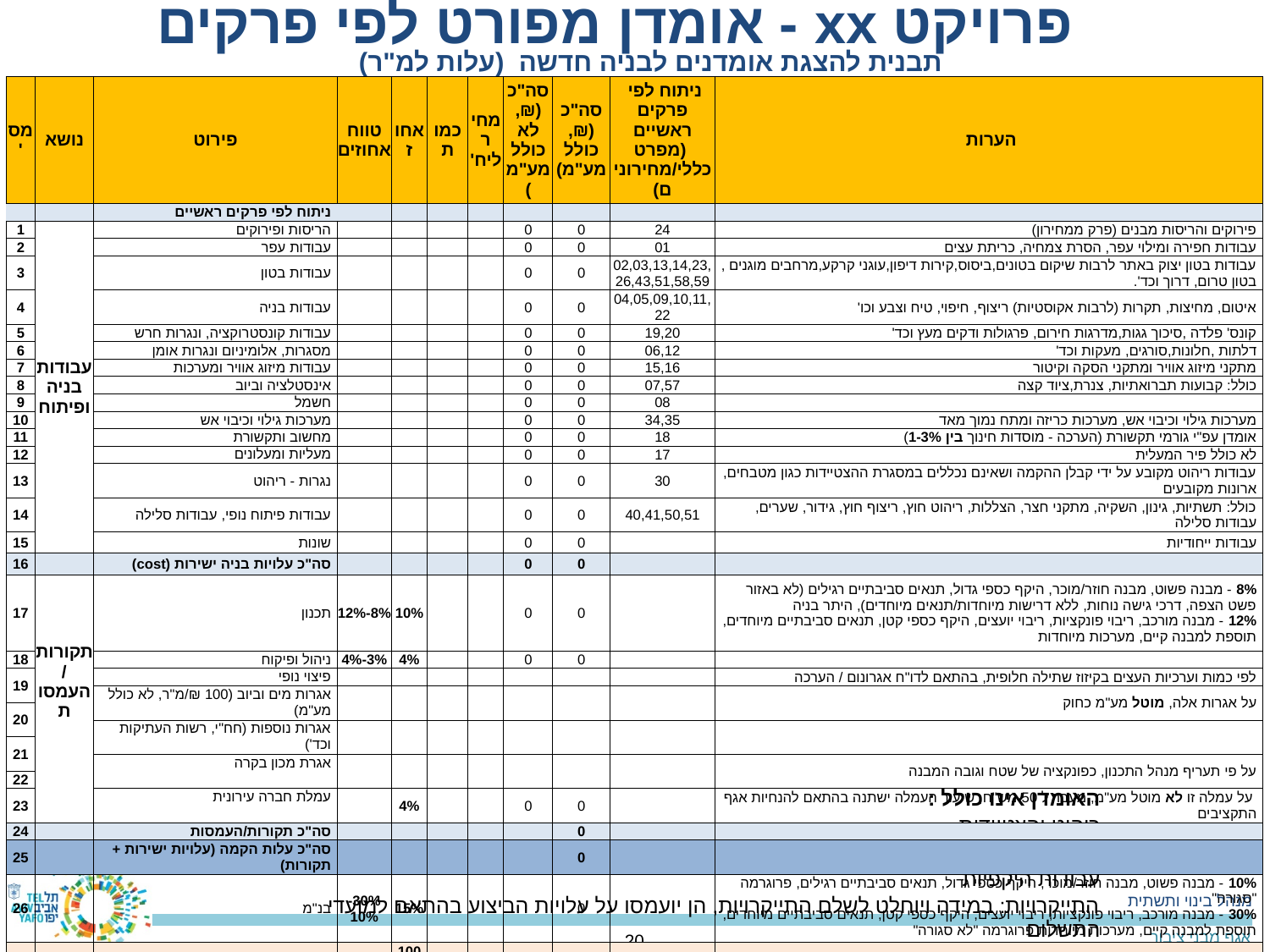

פרויקט xx - אומדן מפורט לפי פרקים
תבנית להצגת אומדנים לבניה חדשה  (עלות למ"ר)
| מס' | נושא | פירוט | טווח אחוזים | אחוז | כמות | מחיר ליח' | סה"כ (₪, לא כולל מע"מ) | סה"כ (₪, כולל מע"מ) | ניתוח לפי פרקים ראשיים (מפרט כללי/מחירונים) | הערות |
| --- | --- | --- | --- | --- | --- | --- | --- | --- | --- | --- |
|  |  | ניתוח לפי פרקים ראשיים |  |  |  |  |  |  |  |  |
| 1 | עבודות בניה ופיתוח | הריסות ופירוקים |  |  |  |  | 0 | 0 | 24 | פירוקים והריסות מבנים (פרק ממחירון) |
| 2 |  | עבודות עפר |  |  |  |  | 0 | 0 | 01 | עבודות חפירה ומילוי עפר, הסרת צמחיה, כריתת עצים |
| 3 |  | עבודות בטון |  |  |  |  | 0 | 0 | 02,03,13,14,23,26,43,51,58,59 | עבודות בטון יצוק באתר לרבות שיקום בטונים,ביסוס,קירות דיפון,עוגני קרקע,מרחבים מוגנים ,בטון טרום, דרוך וכד'. |
| 4 |  | עבודות בניה |  |  |  |  | 0 | 0 | 04,05,09,10,11,22 | איטום, מחיצות, תקרות (לרבות אקוסטיות) ריצוף, חיפוי, טיח וצבע וכו' |
| 5 |  | עבודות קונסטרוקציה, ונגרות חרש |  |  |  |  | 0 | 0 | 19,20 | קונס' פלדה ,סיכוך גגות,מדרגות חירום, פרגולות ודקים מעץ וכד' |
| 6 |  | מסגרות, אלומיניום ונגרות אומן |  |  |  |  | 0 | 0 | 06,12 | דלתות ,חלונות,סורגים, מעקות וכד' |
| 7 |  | עבודות מיזוג אוויר ומערכות |  |  |  |  | 0 | 0 | 15,16 | מתקני מיזוג אוויר ומתקני הסקה וקיטור |
| 8 |  | אינסטלציה וביוב |  |  |  |  | 0 | 0 | 07,57 | כולל: קבועות תברואתיות, צנרת,ציוד קצה |
| 9 |  | חשמל |  |  |  |  | 0 | 0 | 08 |  |
| 10 |  | מערכות גילוי וכיבוי אש |  |  |  |  | 0 | 0 | 34,35 | מערכות גילוי וכיבוי אש, מערכות כריזה ומתח נמוך מאד |
| 11 |  | מחשוב ותקשורת |  |  |  |  | 0 | 0 | 18 | אומדן עפ"י גורמי תקשורת (הערכה - מוסדות חינוך בין 1-3%) |
| 12 |  | מעליות ומעלונים |  |  |  |  | 0 | 0 | 17 | לא כולל פיר המעלית |
| 13 |  | נגרות - ריהוט |  |  |  |  | 0 | 0 | 30 | עבודות ריהוט מקובע על ידי קבלן ההקמה ושאינם נכללים במסגרת ההצטיידות כגון מטבחים, ארונות מקובעים |
| 14 |  | עבודות פיתוח נופי, עבודות סלילה |  |  |  |  | 0 | 0 | 40,41,50,51 | כולל: תשתיות, גינון, השקיה, מתקני חצר, הצללות, ריהוט חוץ, ריצוף חוץ, גידור, שערים, עבודות סלילה |
| 15 |  | שונות |  |  |  |  | 0 | 0 |  | עבודות ייחודיות |
| 16 |  | סה"כ עלויות בניה ישירות (cost) |  |  |  |  | 0 | 0 |  |  |
| 17 | תקורות/ העמסות | תכנון | 8%-12% | 10% |  |  | 0 | 0 |  | 8% - מבנה פשוט, מבנה חוזר/מוכר, היקף כספי גדול, תנאים סביבתיים רגילים (לא באזור פשט הצפה, דרכי גישה נוחות, ללא דרישות מיוחדות/תנאים מיוחדים), היתר בניה 12% - מבנה מורכב, ריבוי פונקציות, ריבוי יועצים, היקף כספי קטן, תנאים סביבתיים מיוחדים, תוספת למבנה קיים, מערכות מיוחדות |
| 18 |  | ניהול ופיקוח | 3%-4% | 4% |  |  | 0 | 0 |  |  |
| 19 |  | פיצוי נופי |  |  |  |  |  |  |  | לפי כמות וערכיות העצים בקיזוז שתילה חלופית, בהתאם לדו"ח אגרונום / הערכה |
|  |  | אגרות מים וביוב (100 ₪/מ"ר, לא כולל מע"מ) |  |  |  |  |  |  |  | על אגרות אלה, מוטל מע"מ כחוק |
| 20 |  |  |  |  |  |  |  |  |  |  |
|  |  | אגרות נוספות (חח"י, רשות העתיקות וכד') |  |  |  |  |  |  |  |  |
| 21 |  |  |  |  |  |  |  |  |  |  |
|  |  | אגרת מכון בקרה |  |  |  |  |  |  |  | על פי תעריף מנהל התכנון, כפונקציה של שטח וגובה המבנה |
| 22 |  |  |  |  |  |  |  |  |  |  |
| 23 |  | עמלת חברה עירונית |  | 4% |  |  | 0 | 0 |  | על עמלה זו לא מוטל מע"מ, מעבר ל 50 מש"ח, שיעור העמלה ישתנה בהתאם להנחיות אגף התקציבים |
| 24 |  | סה"כ תקורות/העמסות |  |  |  |  |  | 0 |  |  |
| 25 |  | סה"כ עלות הקמה (עלויות ישירות + תקורות) |  |  |  |  |  | 0 |  |  |
| 26 |  | בנ"מ | 30%-10% | 15% |  |  |  | 0 |  | 10% - מבנה פשוט, מבנה חוזר/מוכר, היקף כספי גדול, תנאים סביבתיים רגילים, פרוגרמה "סגורה" 30% - מבנה מורכב, ריבוי פונקציות, ריבוי יועצים, היקף כספי קטן, תנאים סביבתיים מיוחדים, תוספת למבנה קיים, מערכות מיוחדות פרוגרמה "לא סגורה" |
| 27 |  | סה"כ פרויקט (price) |  | 100% |  |  |  | 0 |  |  |
| האומדן אינו כולל : |
| --- |
| ריהוט והצטיידות |
| כבילה וציוד קצה למחשוב ותקשורת |
| עבודות היקפיות |
| התייקרויות: במידה ויוחלט לשלם התייקרויות, הן יועמסו על עלויות הביצוע בהתאם למועדי התשלום |